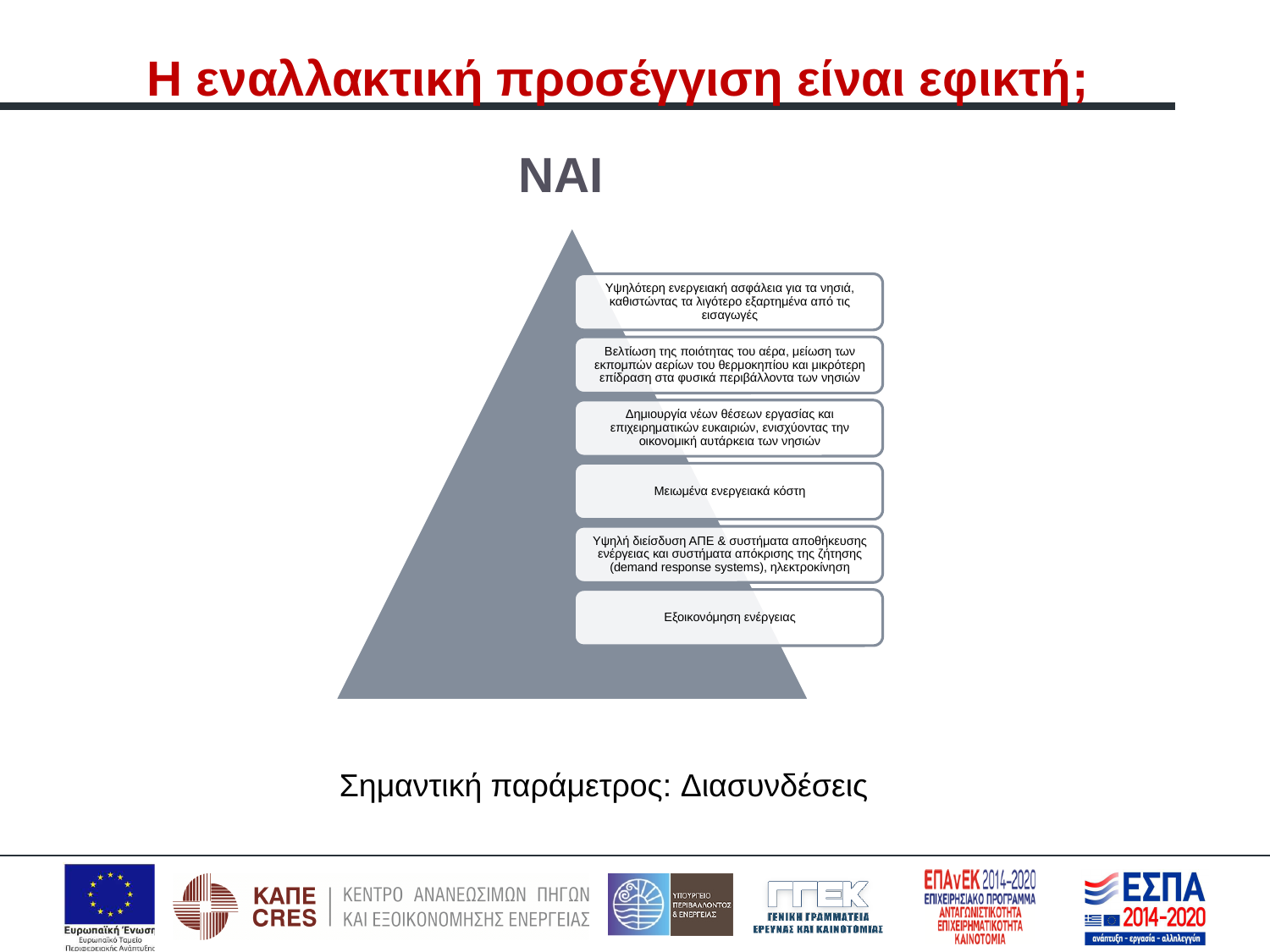

Η εναλλακτική προσέγγιση είναι εφικτή;
NAI
Υψηλότερη ενεργειακή ασφάλεια για τα νησιά, καθιστώντας τα λιγότερο εξαρτημένα από τις εισαγωγές
Βελτίωση της ποιότητας του αέρα, μείωση των εκπομπών αερίων του θερμοκηπίου και μικρότερη επίδραση στα φυσικά περιβάλλοντα των νησιών
Δημιουργία νέων θέσεων εργασίας και επιχειρηματικών ευκαιριών, ενισχύοντας την οικονομική αυτάρκεια των νησιών
Μειωμένα ενεργειακά κόστη
Υψηλή διείσδυση ΑΠΕ & συστήματα αποθήκευσης ενέργειας και συστήματα απόκρισης της ζήτησης (demand response systems), ηλεκτροκίνηση
Eξοικονόμηση ενέργειας
Σημαντική παράμετρος: Διασυνδέσεις